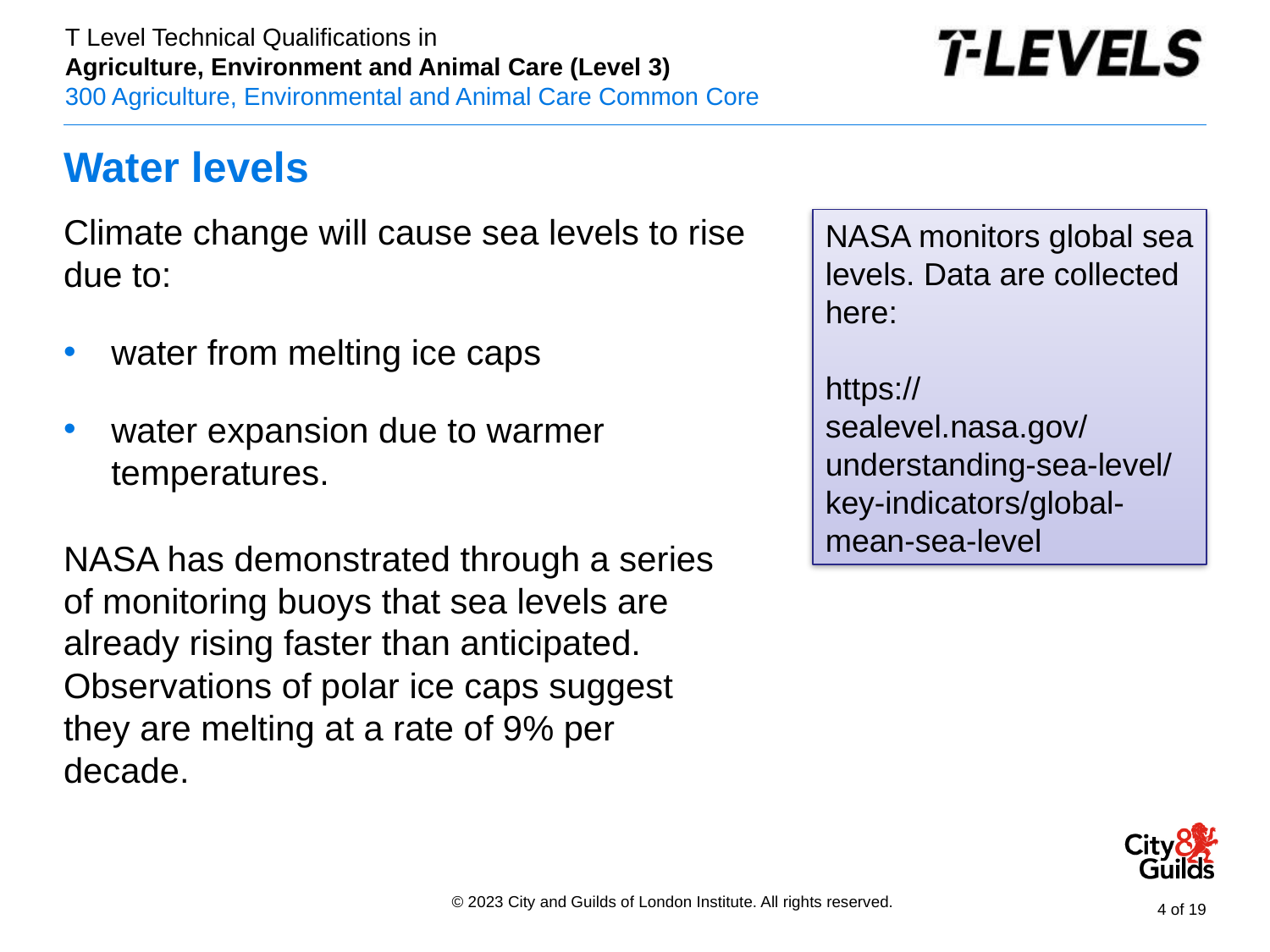

# Water levels
NASA monitors global sea levels. Data are collected here:

https://sealevel.nasa.gov/understanding-sea-level/key-indicators/global-mean-sea-level
Climate change will cause sea levels to rise due to:
water from melting ice caps
water expansion due to warmer temperatures.
NASA has demonstrated through a series of monitoring buoys that sea levels are already rising faster than anticipated. Observations of polar ice caps suggest they are melting at a rate of 9% per decade.